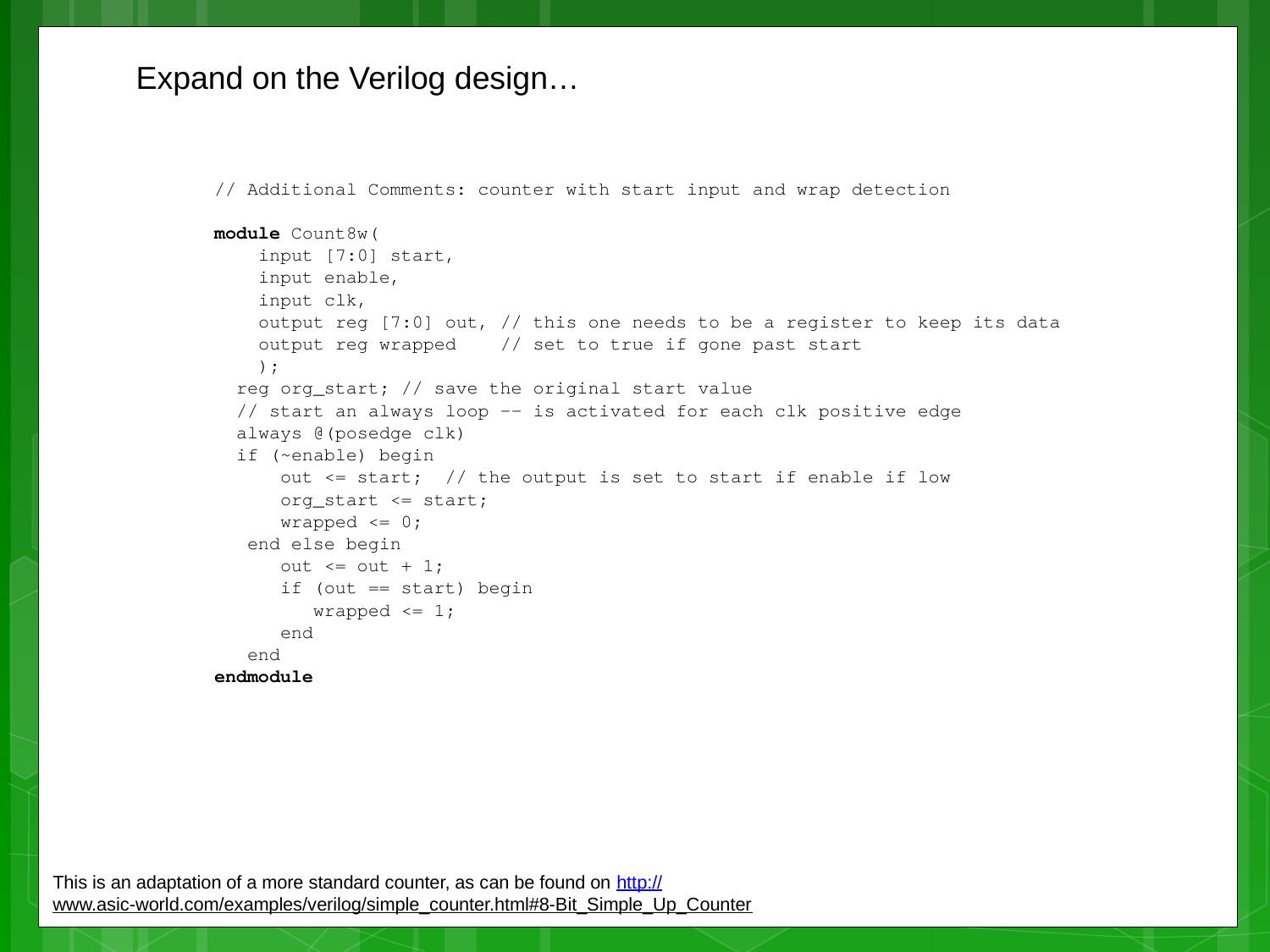

Expand on the Verilog design…
// Additional Comments: counter with start input and wrap detection

module Count8w(
    input [7:0] start,
    input enable,
    input clk,
    output reg [7:0] out, // this one needs to be a register to keep its data
    output reg wrapped    // set to true if gone past start
    );
  reg org_start; // save the original start value
  // start an always loop -- is activated for each clk positive edge
  always @(posedge clk)
  if (~enable) begin
      out <= start;  // the output is set to start if enable if low
      org_start <= start;
      wrapped <= 0;
   end else begin
      out <= out + 1;
      if (out == start) begin
         wrapped <= 1;
      end
   end
endmodule
This is an adaptation of a more standard counter, as can be found on http://www.asic-world.com/examples/verilog/simple_counter.html#8-Bit_Simple_Up_Counter